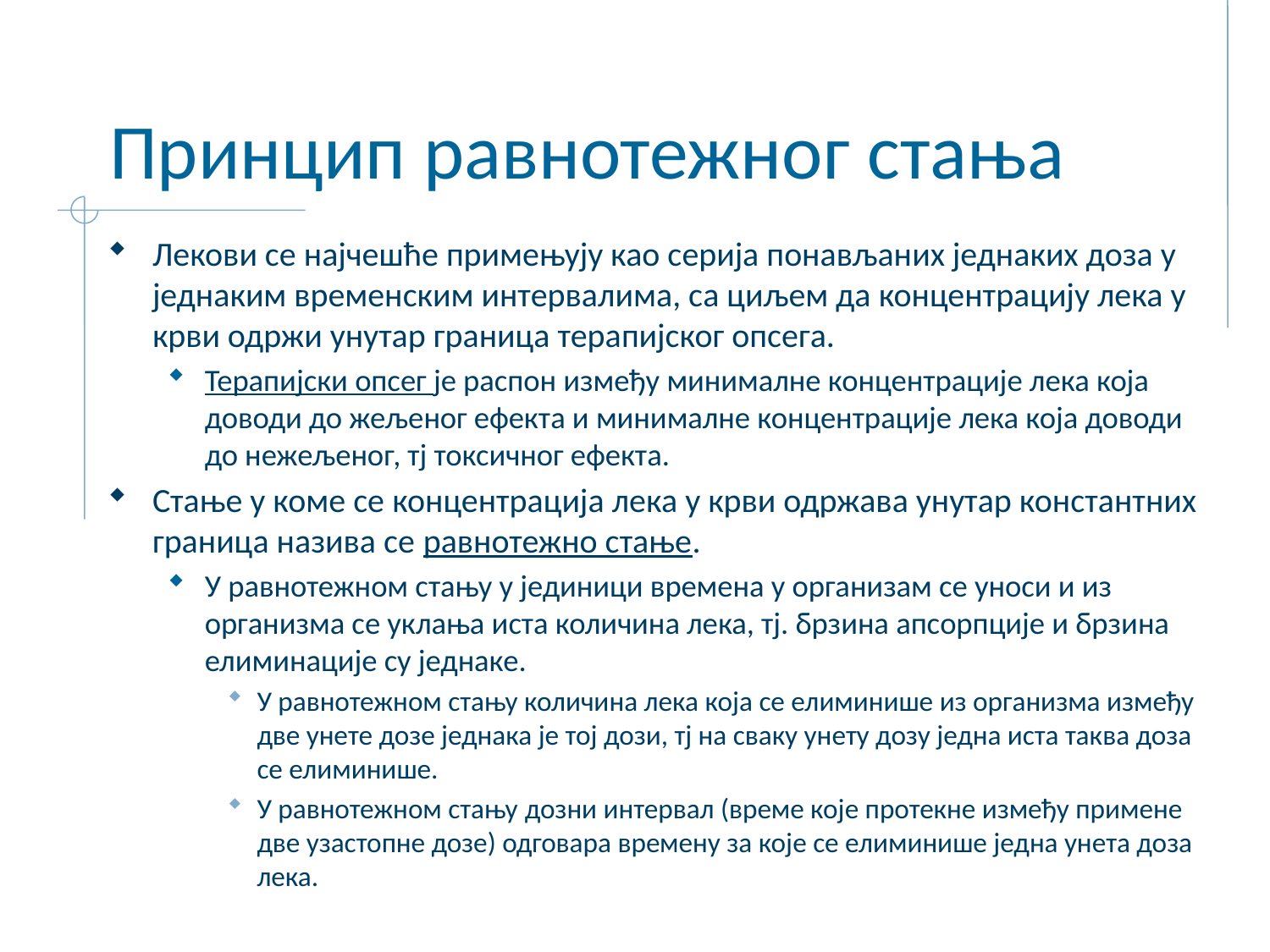

# Принцип равнотежног стања
Лекови се најчешће примењују као серија понављаних једнаких доза у једнаким временским интервалима, са циљем да концентрацију лека у крви одржи унутар граница терапијског опсега.
Терапијски опсег је распон између минималне концентрације лека која доводи до жељеног ефекта и минималне концентрације лека која доводи до нежељеног, тј токсичног ефекта.
Стање у коме се концентрација лека у крви одржава унутар константних граница назива се равнотежно стање.
У равнотежном стању у јединици времена у организам се уноси и из организма се уклања иста количина лека, тј. брзина апсорпције и брзина елиминације су једнаке.
У равнотежном стању количина лека која се елиминише из организма између две унете дозе једнака је тој дози, тј на сваку унету дозу једна иста таква доза се елиминише.
У равнотежном стању дозни интервал (време које протекне између примене две узастопне дозе) одговара времену за које се елиминише једна унета доза лека.